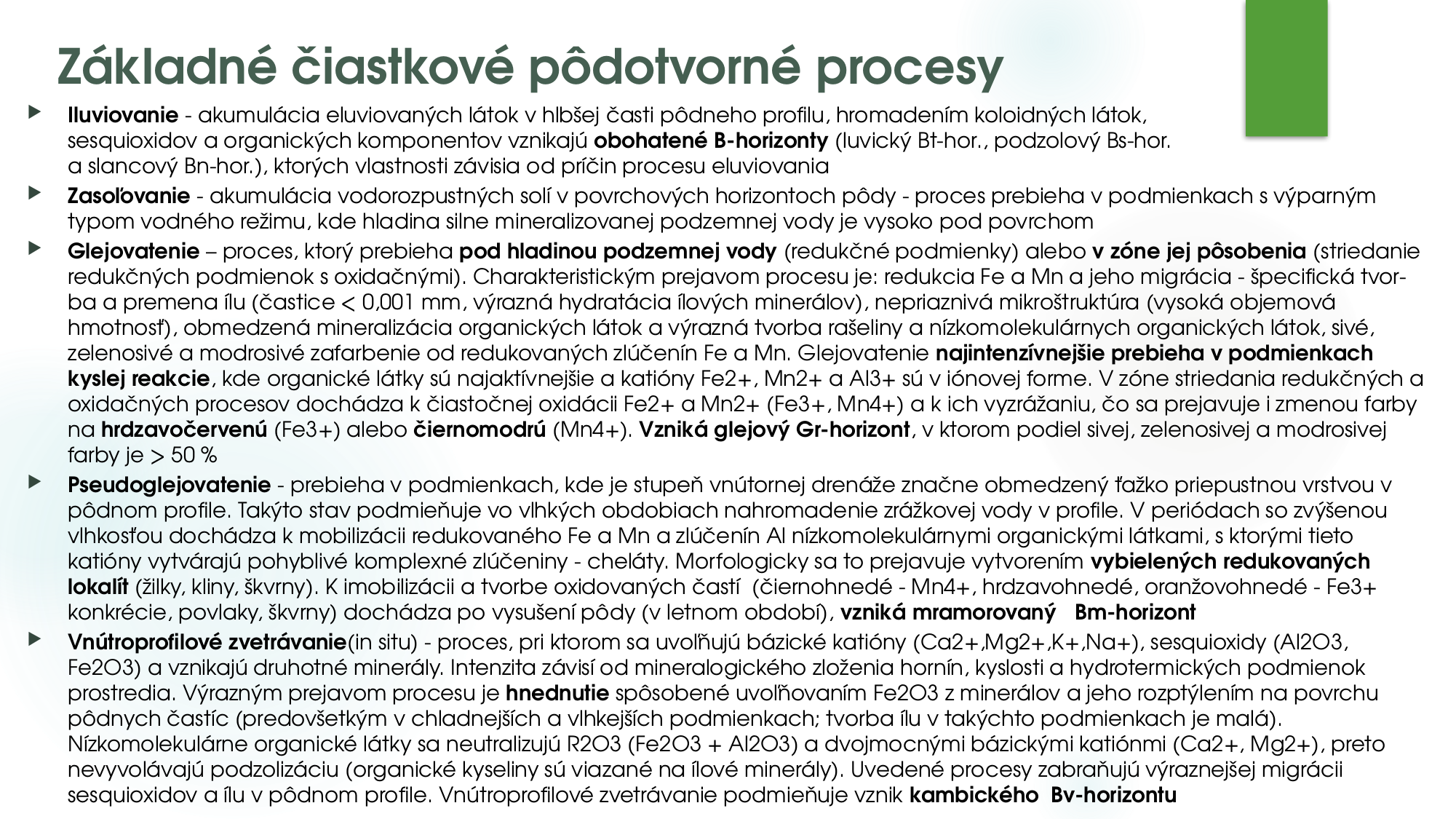

# Základné čiastkové pôdotvorné procesy
Iluviovanie - akumulácia eluviovaných látok v hlbšej časti pôdneho profilu, hromadením koloidných látok,
sesquioxidov a organických komponentov vznikajú obohatené B-horizonty (luvický Bt-hor., podzolový Bs-hor.
a slancový Bn-hor.), ktorých vlastnosti závisia od príčin procesu eluviovania
Zasoľovanie - akumulácia vodorozpustných solí v povrchových horizontoch pôdy - proces prebieha v podmienkach s výparným typom vodného režimu, kde hladina silne mineralizovanej podzemnej vody je vysoko pod povrchom
Glejovatenie – proces, ktorý prebieha pod hladinou podzemnej vody (redukčné podmienky) alebo v zóne jej pôsobenia (striedanie redukčných podmienok s oxidačnými). Charakteristickým prejavom procesu je: redukcia Fe a Mn a jeho migrácia - špecifická tvor-ba a premena ílu (častice < 0,001 mm, výrazná hydratácia ílových minerálov), nepriaznivá mikroštruktúra (vysoká objemová hmotnosť), obmedzená mineralizácia organických látok a výrazná tvorba rašeliny a nízkomolekulárnych organických látok, sivé, zelenosivé a modrosivé zafarbenie od redukovaných zlúčenín Fe a Mn. Glejovatenie najintenzívnejšie prebieha v podmienkach kyslej reakcie, kde organické látky sú najaktívnejšie a katióny Fe2+, Mn2+ a Al3+ sú v iónovej forme. V zóne striedania redukčných a oxidačných procesov dochádza k čiastočnej oxidácii Fe2+ a Mn2+ (Fe3+, Mn4+) a k ich vyzrážaniu, čo sa prejavuje i zmenou farby na hrdzavočervenú (Fe3+) alebo čiernomodrú (Mn4+). Vzniká glejový Gr-horizont, v ktorom podiel sivej, zelenosivej a modrosivej farby je > 50 %
Pseudoglejovatenie - prebieha v podmienkach, kde je stupeň vnútornej drenáže značne obmedzený ťažko priepustnou vrstvou v pôdnom profile. Takýto stav podmieňuje vo vlhkých obdobiach nahromadenie zrážkovej vody v profile. V periódach so zvýšenou vlhkosťou dochádza k mobilizácii redukovaného Fe a Mn a zlúčenín Al nízkomolekulárnymi organickými látkami, s ktorými tieto katióny vytvárajú pohyblivé komplexné zlúčeniny - cheláty. Morfologicky sa to prejavuje vytvorením vybielených redukovaných lokalít (žilky, kliny, škvrny). K imobilizácii a tvorbe oxidovaných častí  (čiernohnedé - Mn4+, hrdzavohnedé, oranžovohnedé - Fe3+  konkrécie, povlaky, škvrny) dochádza po vysušení pôdy (v letnom období), vzniká mramorovaný   Bm-horizont
Vnútroprofilové zvetrávanie(in situ) - proces, pri ktorom sa uvoľňujú bázické katióny (Ca2+,Mg2+,K+,Na+), sesquioxidy (Al2O3, Fe2O3) a vznikajú druhotné minerály. Intenzita závisí od mineralogického zloženia hornín, kyslosti a hydrotermických podmienok prostredia. Výrazným prejavom procesu je hnednutie spôsobené uvoľňovaním Fe2O3 z minerálov a jeho rozptýlením na povrchu pôdnych častíc (predovšetkým v chladnejších a vlhkejších podmienkach; tvorba ílu v takýchto podmienkach je malá). Nízkomolekulárne organické látky sa neutralizujú R2O3 (Fe2O3 + Al2O3) a dvojmocnými bázickými katiónmi (Ca2+, Mg2+), preto nevyvolávajú podzolizáciu (organické kyseliny sú viazané na ílové minerály). Uvedené procesy zabraňujú výraznejšej migrácii sesquioxidov a ílu v pôdnom profile. Vnútroprofilové zvetrávanie podmieňuje vznik kambického  Bv-horizontu